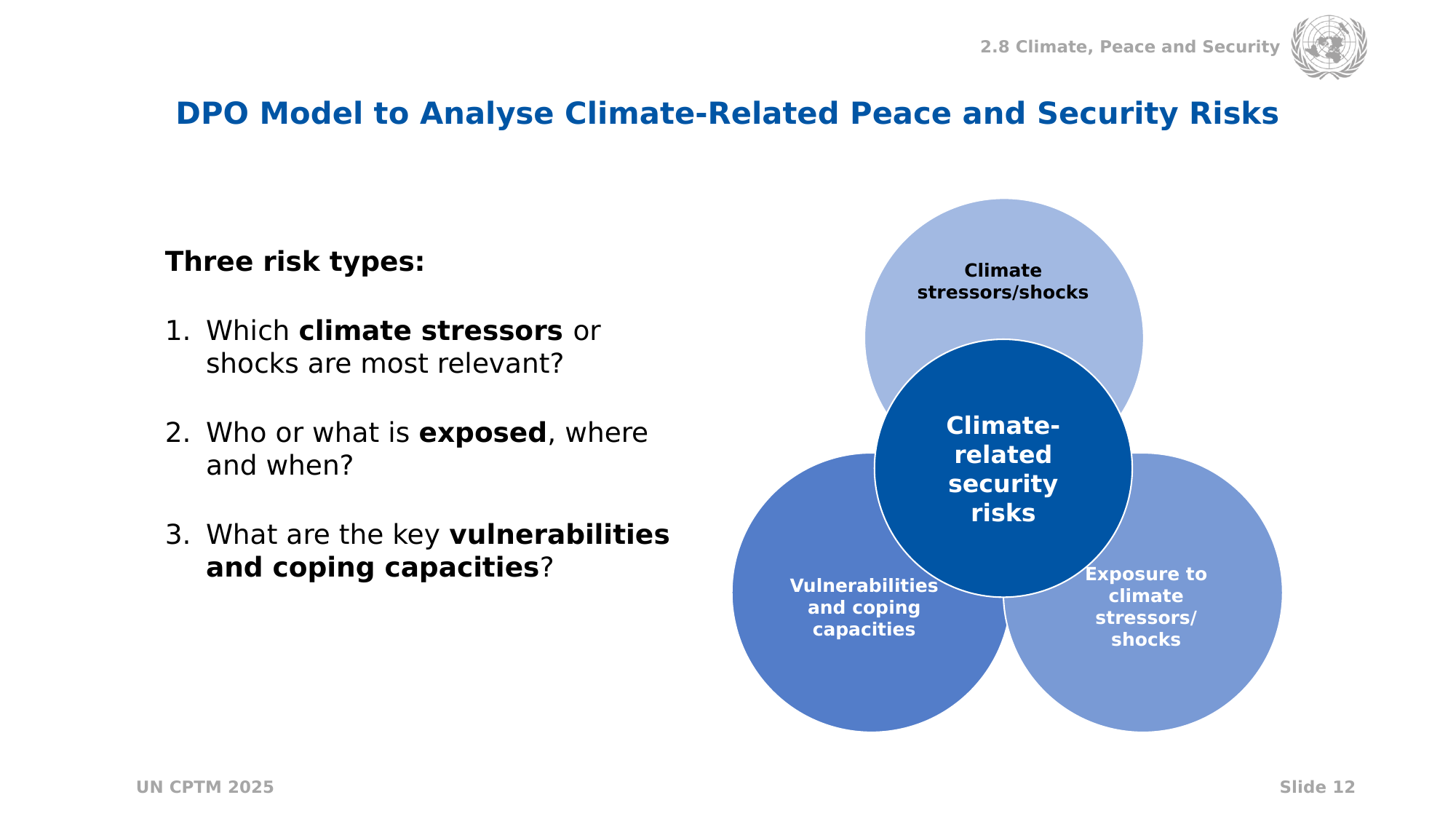

DPO Model to Analyse Climate-Related Peace and Security Risks

Three risk types:
Which climate stressors or shocks are most relevant?
Who or what is exposed, where and when?
What are the key vulnerabilities and coping capacities?

Climate stressors/shocks
Climate-related security risks

Exposure to climate stressors/ shocks
Vulnerabilities and coping capacities